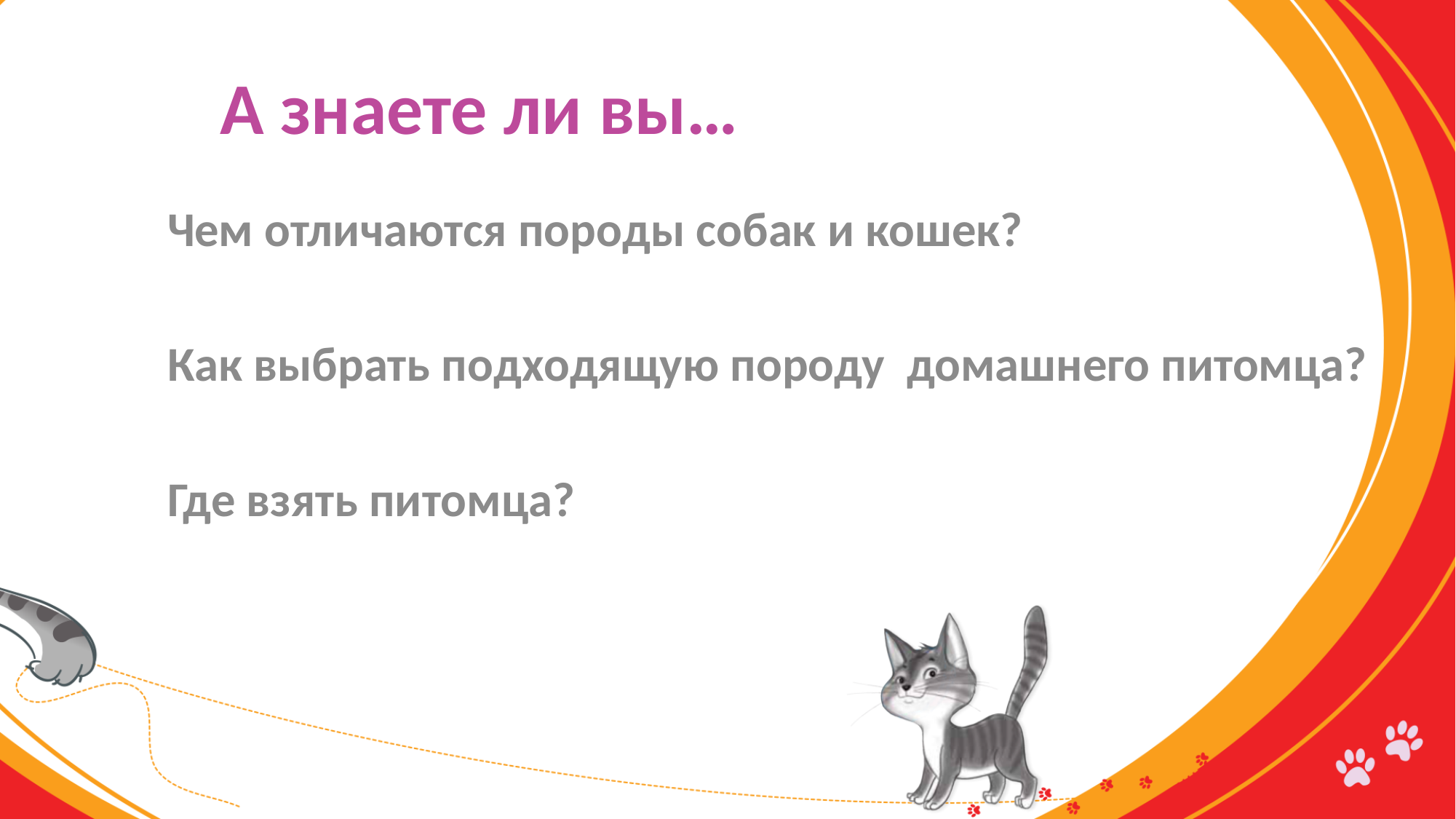

# А знаете ли вы…
Чем отличаются породы собак и кошек?

Как выбрать подходящую породу  домашнего питомца?

Где взять питомца?